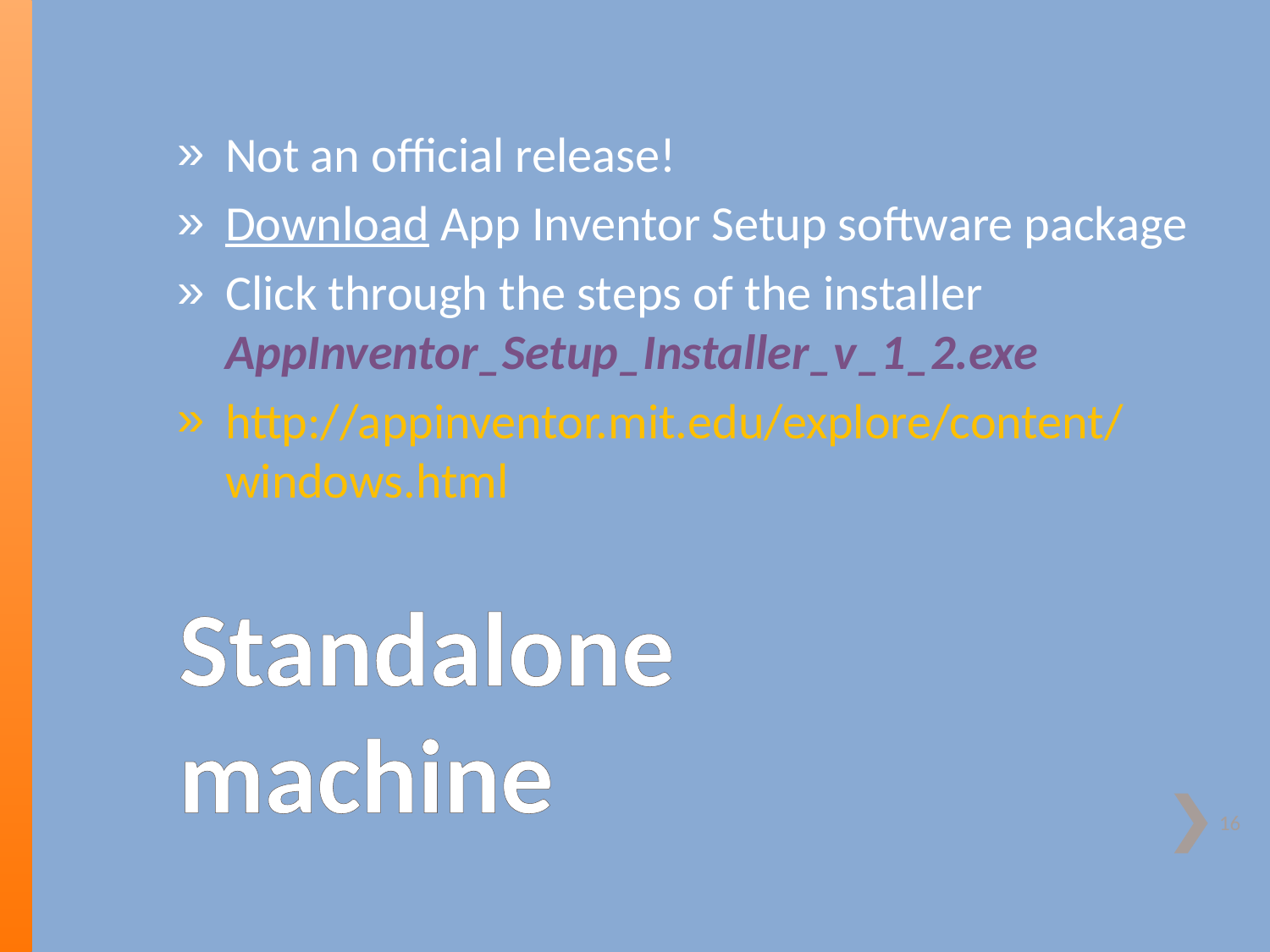

Not an official release!
Download App Inventor Setup software package
Click through the steps of the installer
AppInventor_Setup_Installer_v_1_2.exe
http://appinventor.mit.edu/explore/content/windows.html
# Standalone machine
16